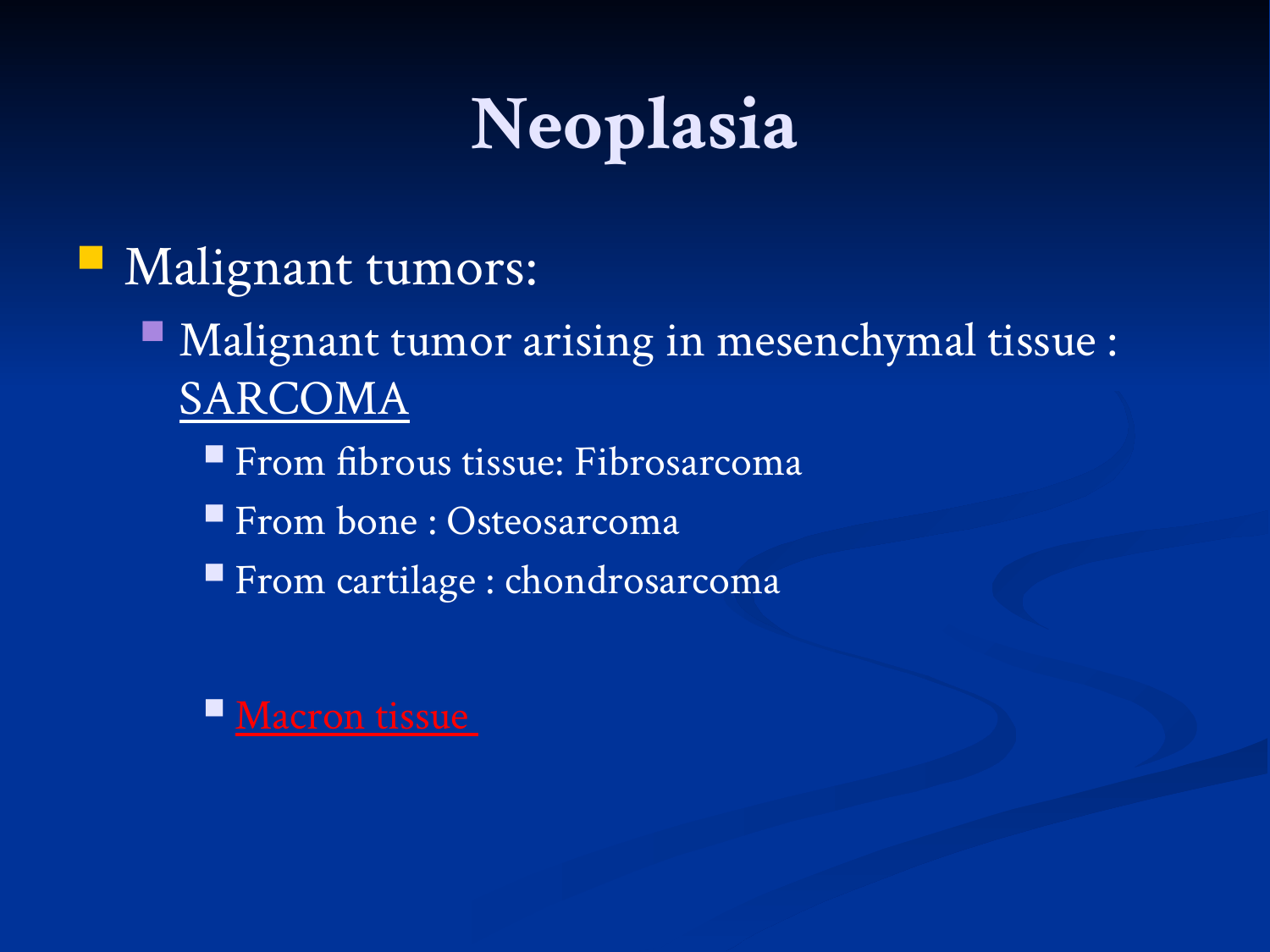

# Neoplasia
Malignant tumors:
Malignant tumor arising in mesenchymal tissue :  SARCOMA
From fibrous tissue: Fibrosarcoma
From bone : Osteosarcoma
From cartilage : chondrosarcoma

Macron tissue